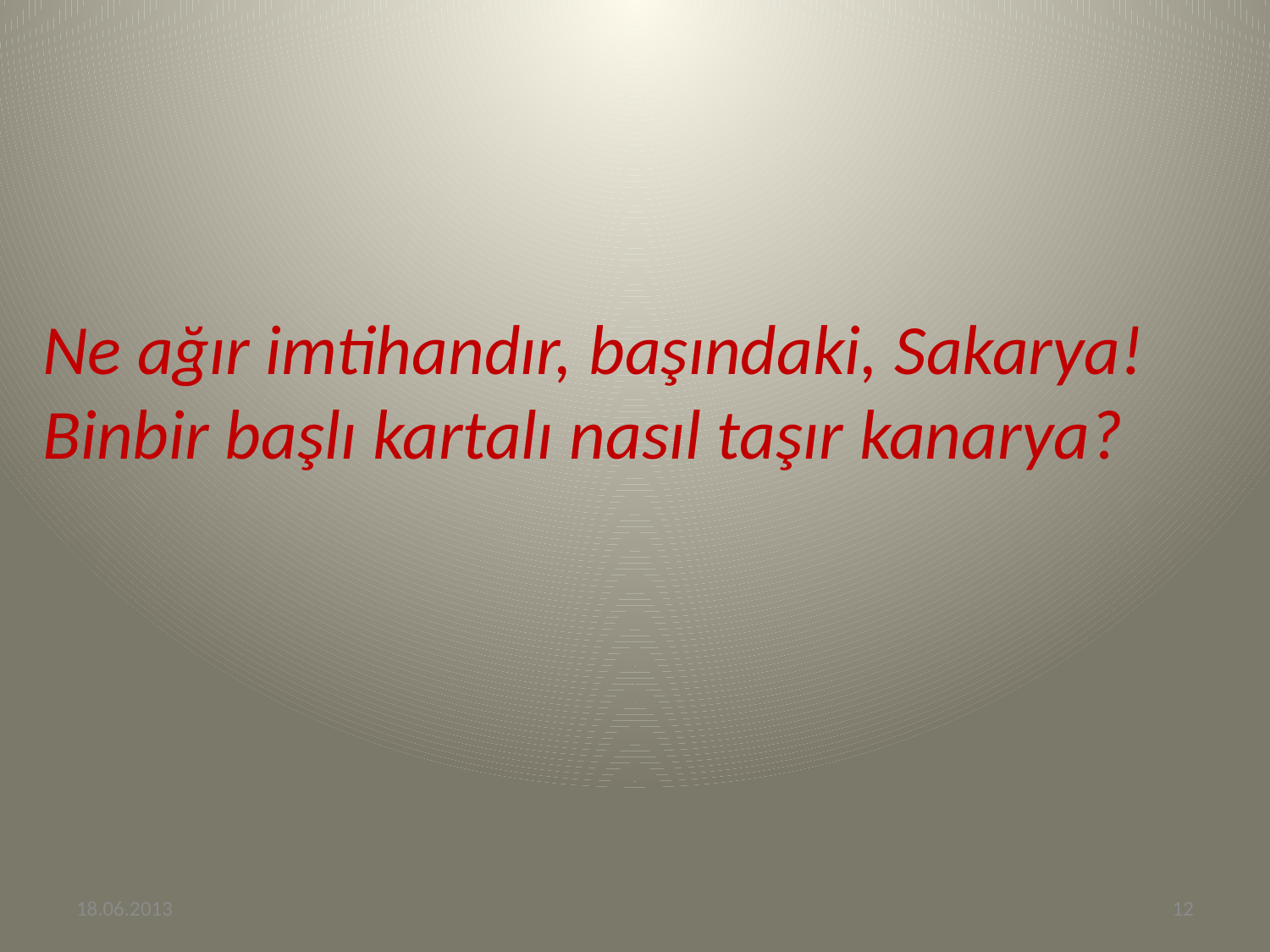

Ne ağır imtihandır, başındaki, Sakarya!
Binbir başlı kartalı nasıl taşır kanarya?
18.06.2013
12